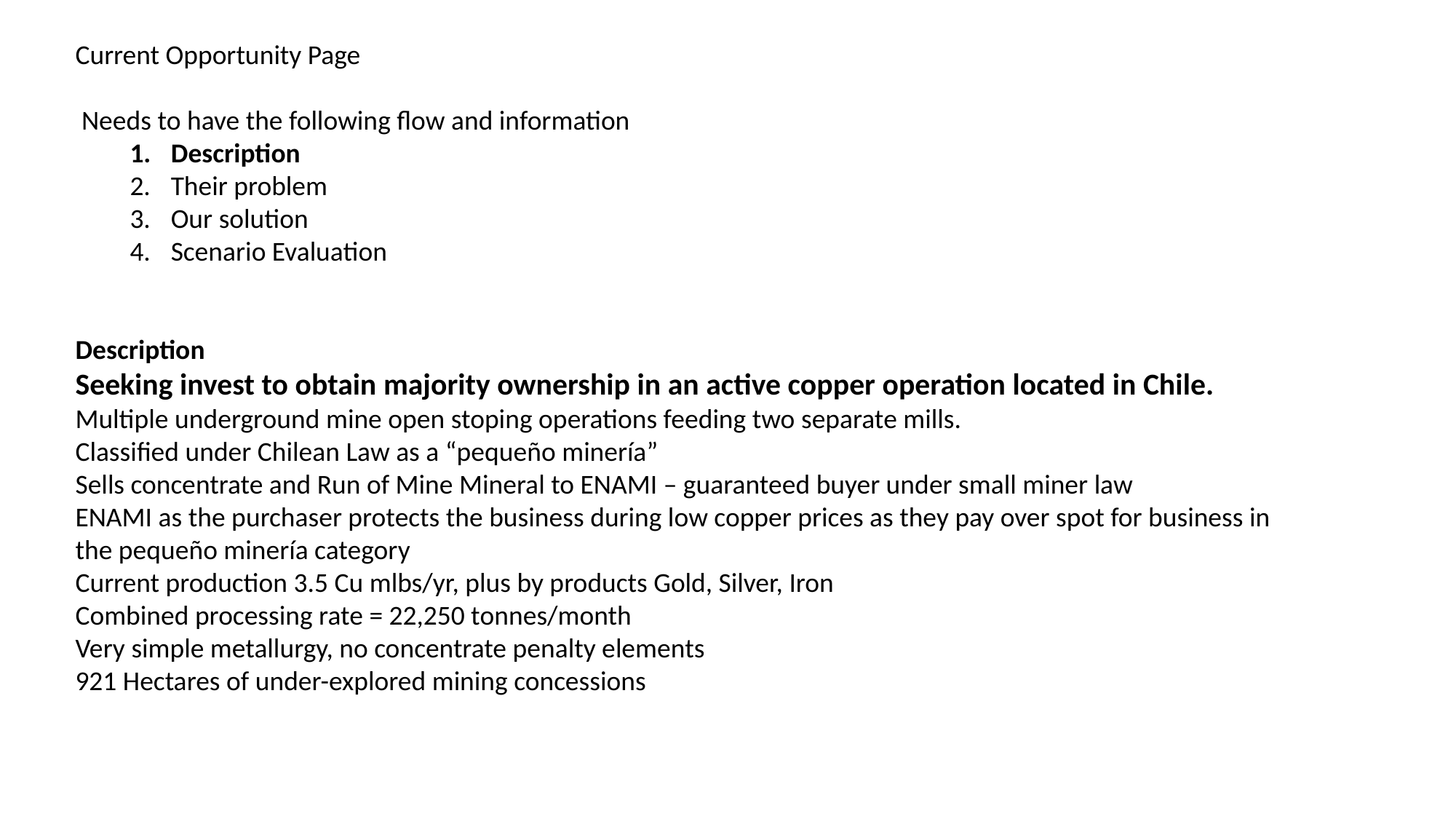

Current Opportunity Page

 Needs to have the following flow and information
Description
Their problem
Our solution
Scenario Evaluation

Description
Seeking invest to obtain majority ownership in an active copper operation located in Chile.
Multiple underground mine open stoping operations feeding two separate mills.
Classified under Chilean Law as a “pequeño minería”
Sells concentrate and Run of Mine Mineral to ENAMI – guaranteed buyer under small miner law
ENAMI as the purchaser protects the business during low copper prices as they pay over spot for business in the pequeño minería category
Current production 3.5 Cu mlbs/yr, plus by products Gold, Silver, Iron
Combined processing rate = 22,250 tonnes/month
Very simple metallurgy, no concentrate penalty elements
921 Hectares of under-explored mining concessions